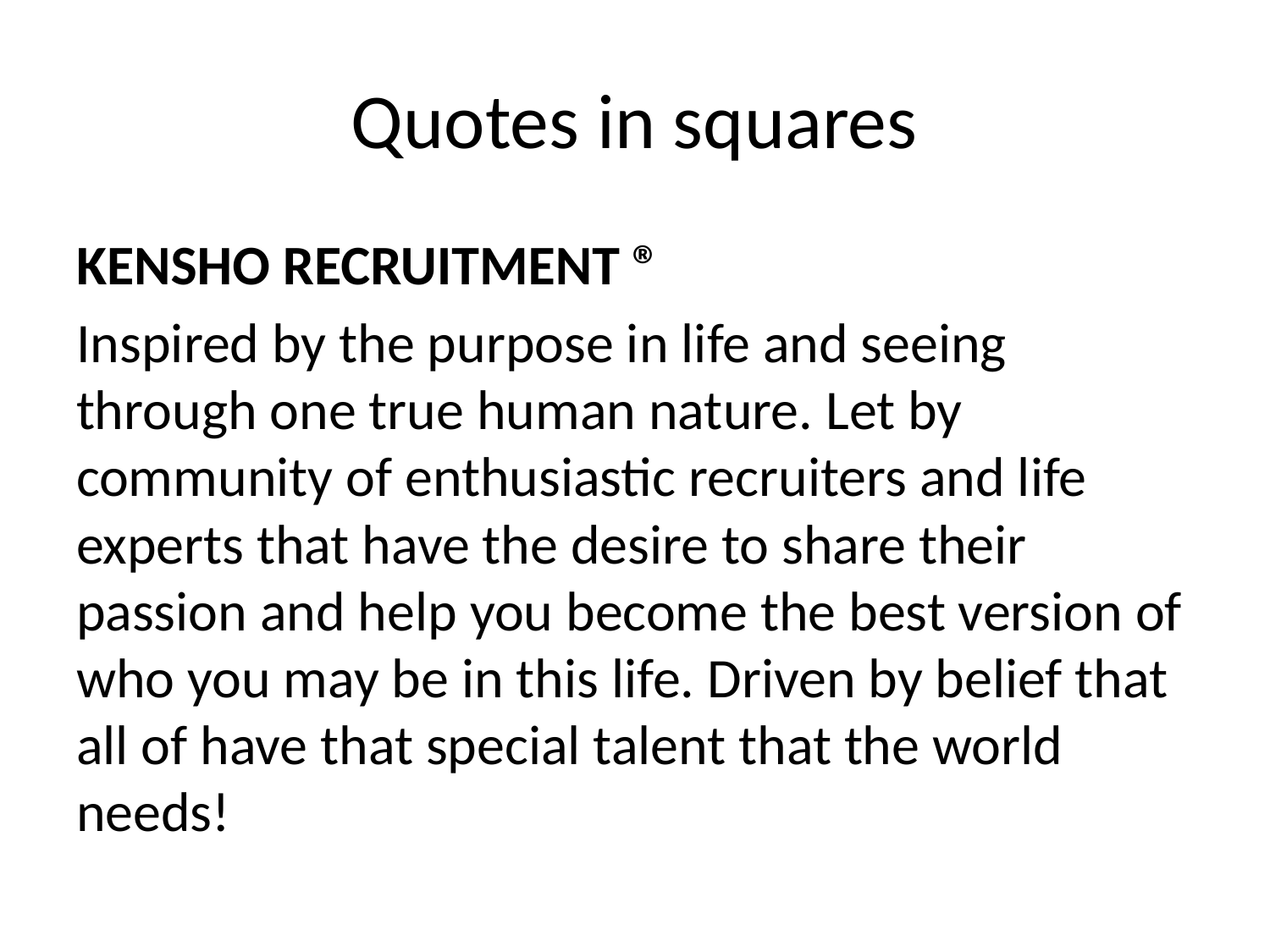

# Quotes in squares
KENSHO RECRUITMENT ®
Inspired by the purpose in life and seeing through one true human nature. Let by community of enthusiastic recruiters and life experts that have the desire to share their passion and help you become the best version of who you may be in this life. Driven by belief that all of have that special talent that the world needs!